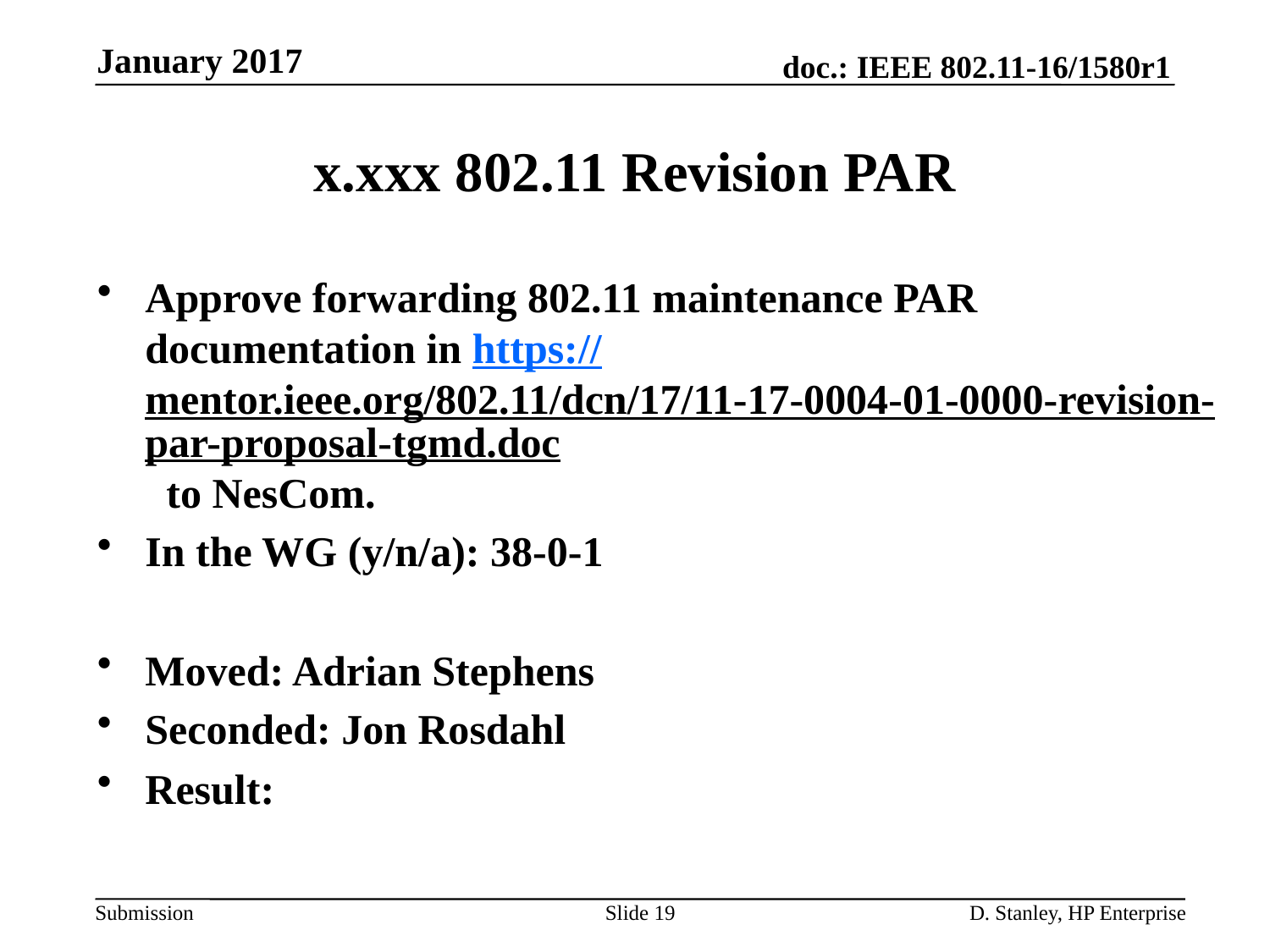

January 2017
# x.xxx 802.11 Revision PAR
Approve forwarding 802.11 maintenance PAR documentation in https://mentor.ieee.org/802.11/dcn/17/11-17-0004-01-0000-revision-par-proposal-tgmd.doc  to NesCom.
In the WG (y/n/a): 38-0-1

Moved: Adrian Stephens
Seconded: Jon Rosdahl
Result:

Slide 19
D. Stanley, HP Enterprise